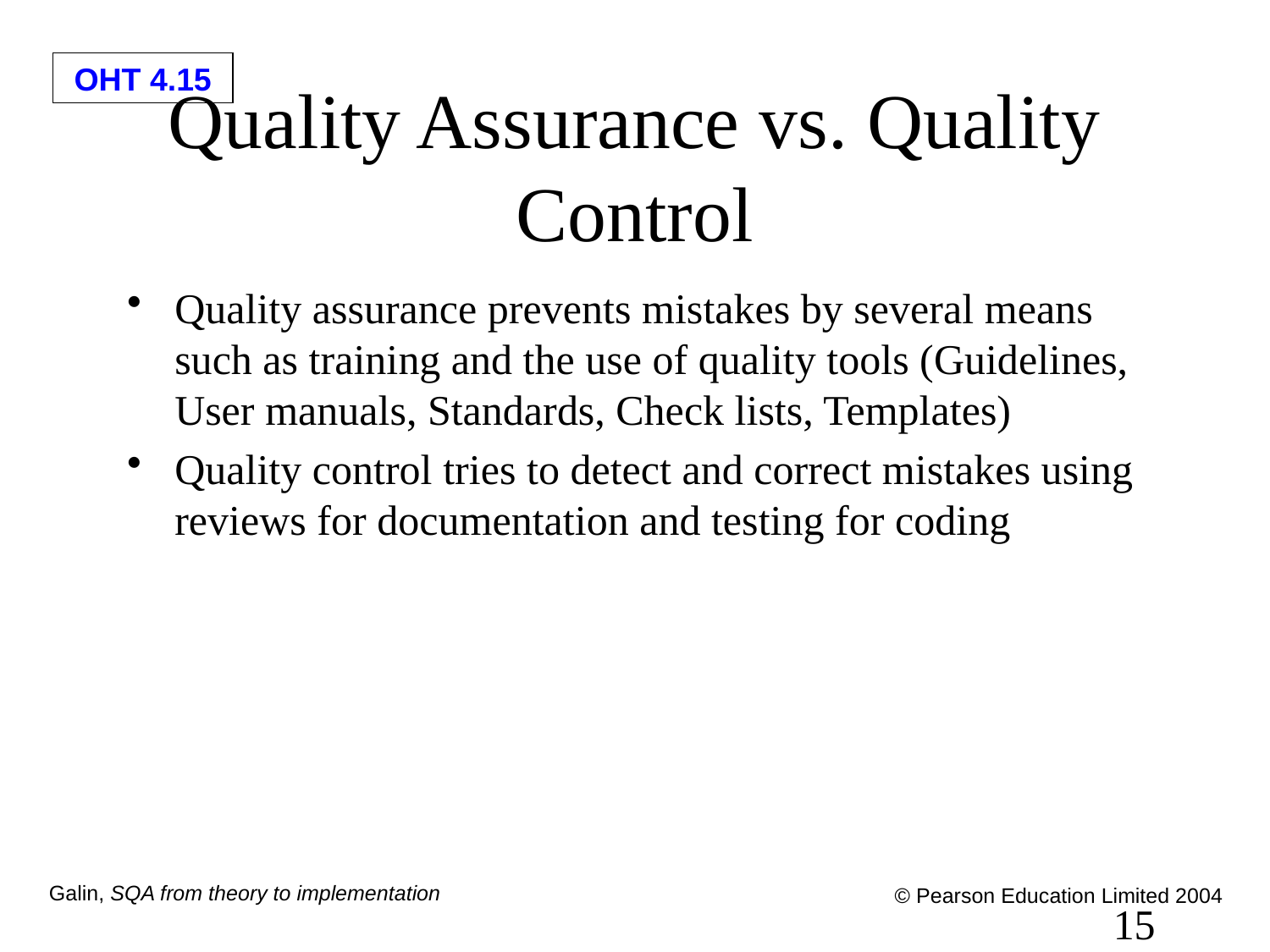

# Quality Assurance vs. Quality Control
Quality assurance prevents mistakes by several means such as training and the use of quality tools (Guidelines, User manuals, Standards, Check lists, Templates)
Quality control tries to detect and correct mistakes using reviews for documentation and testing for coding

15